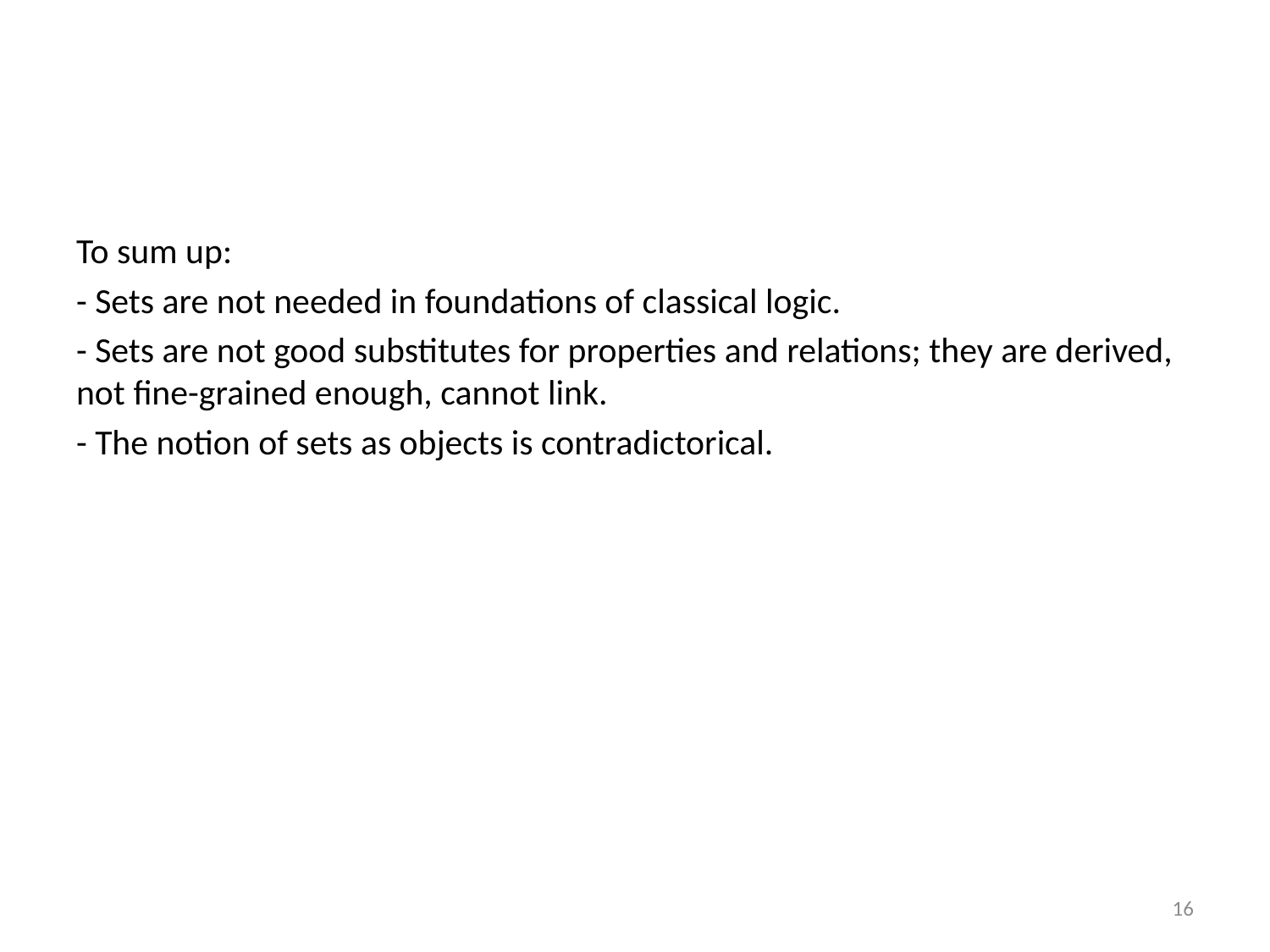

#
To sum up:
- Sets are not needed in foundations of classical logic.
- Sets are not good substitutes for properties and relations; they are derived, not fine-grained enough, cannot link.
- The notion of sets as objects is contradictorical.

16